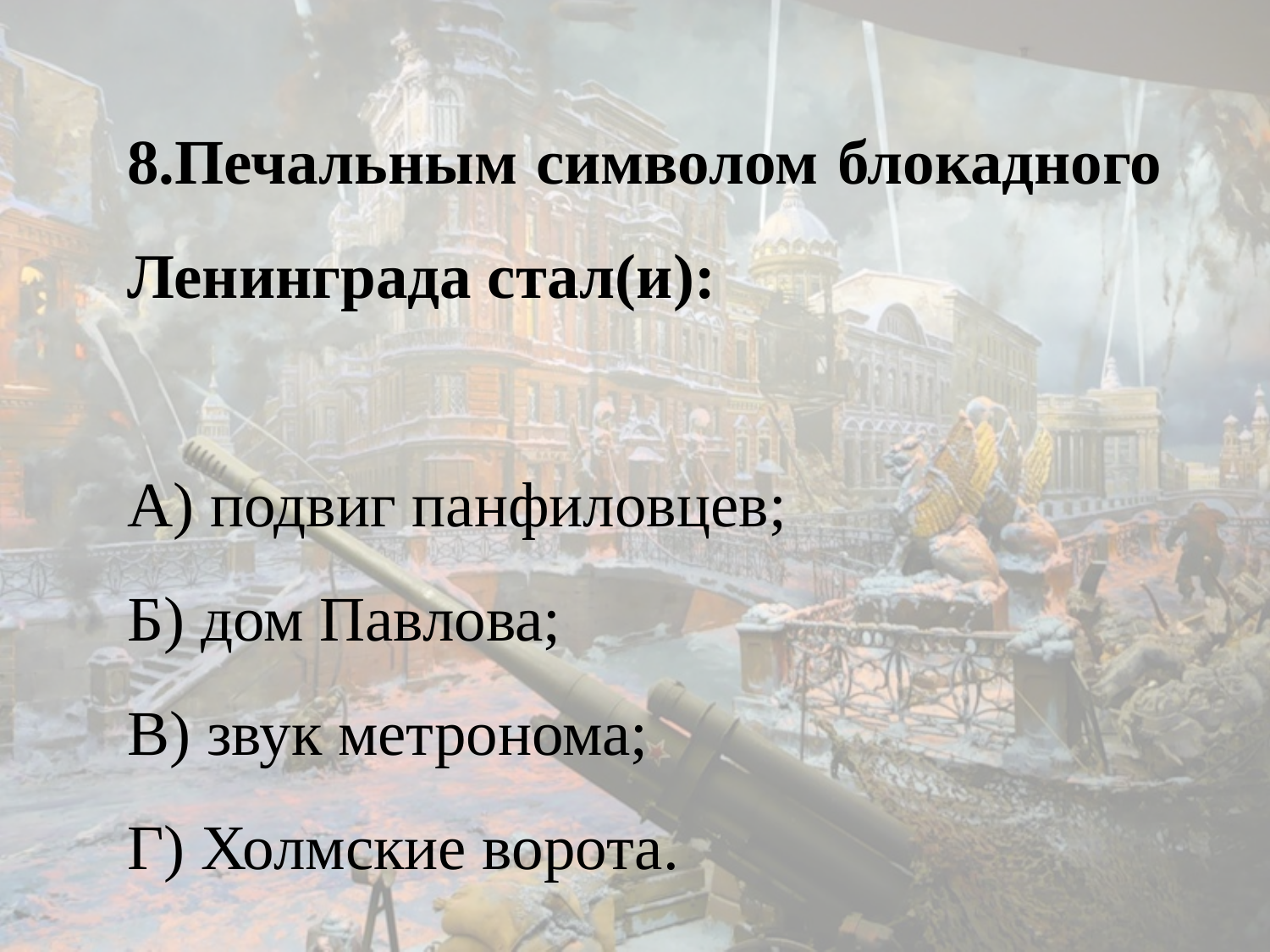

8.Печальным символом блокадного Ленинграда стал(и):

А) подвиг панфиловцев;
Б) дом Павлова;
В) звук метронома;
Г) Холмские ворота.